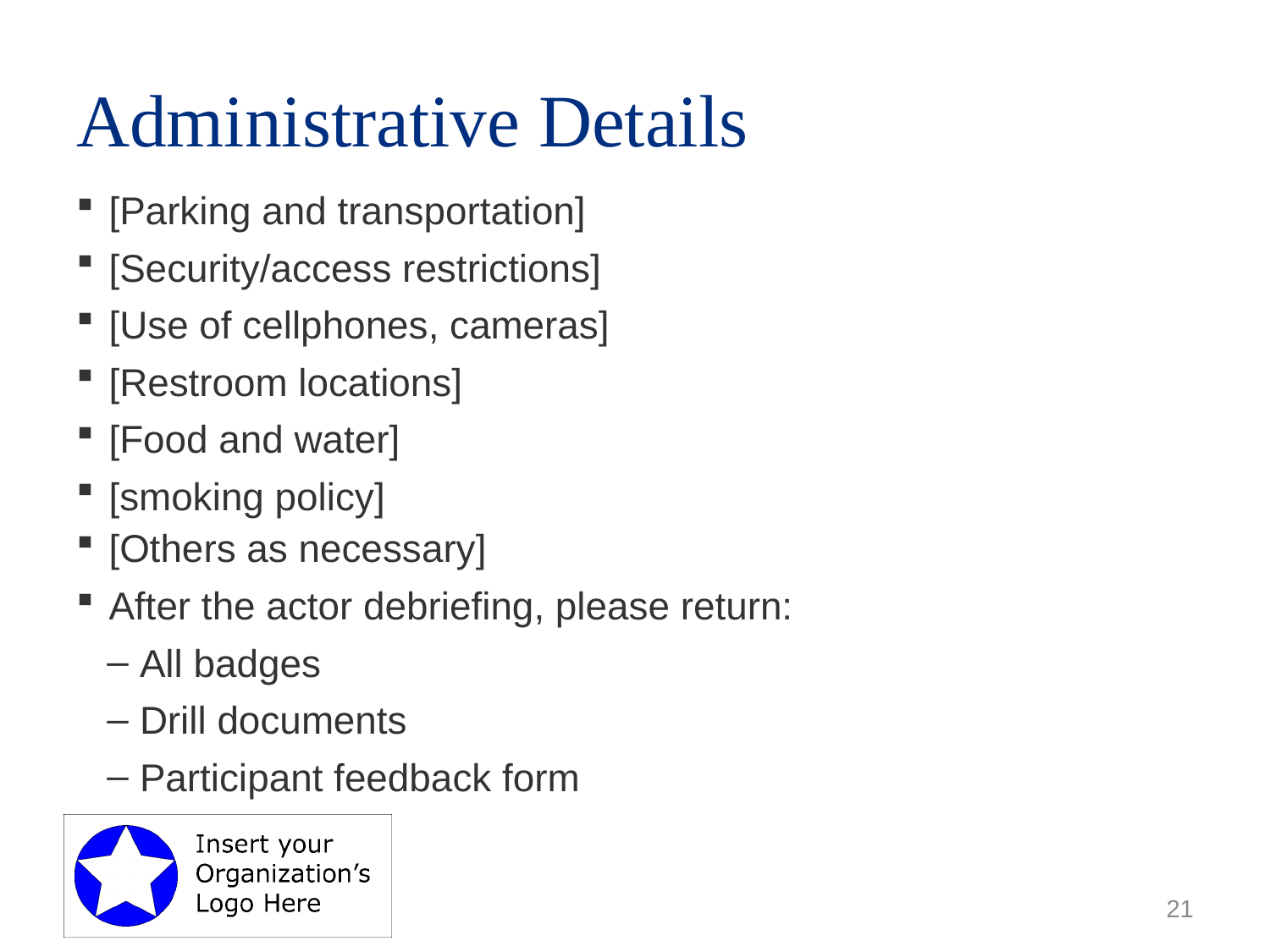

# Administrative Details
[Parking and transportation]
[Security/access restrictions]
[Use of cellphones, cameras]
[Restroom locations]
[Food and water]
[smoking policy]
[Others as necessary]
After the actor debriefing, please return:
All badges
Drill documents
Participant feedback form

21